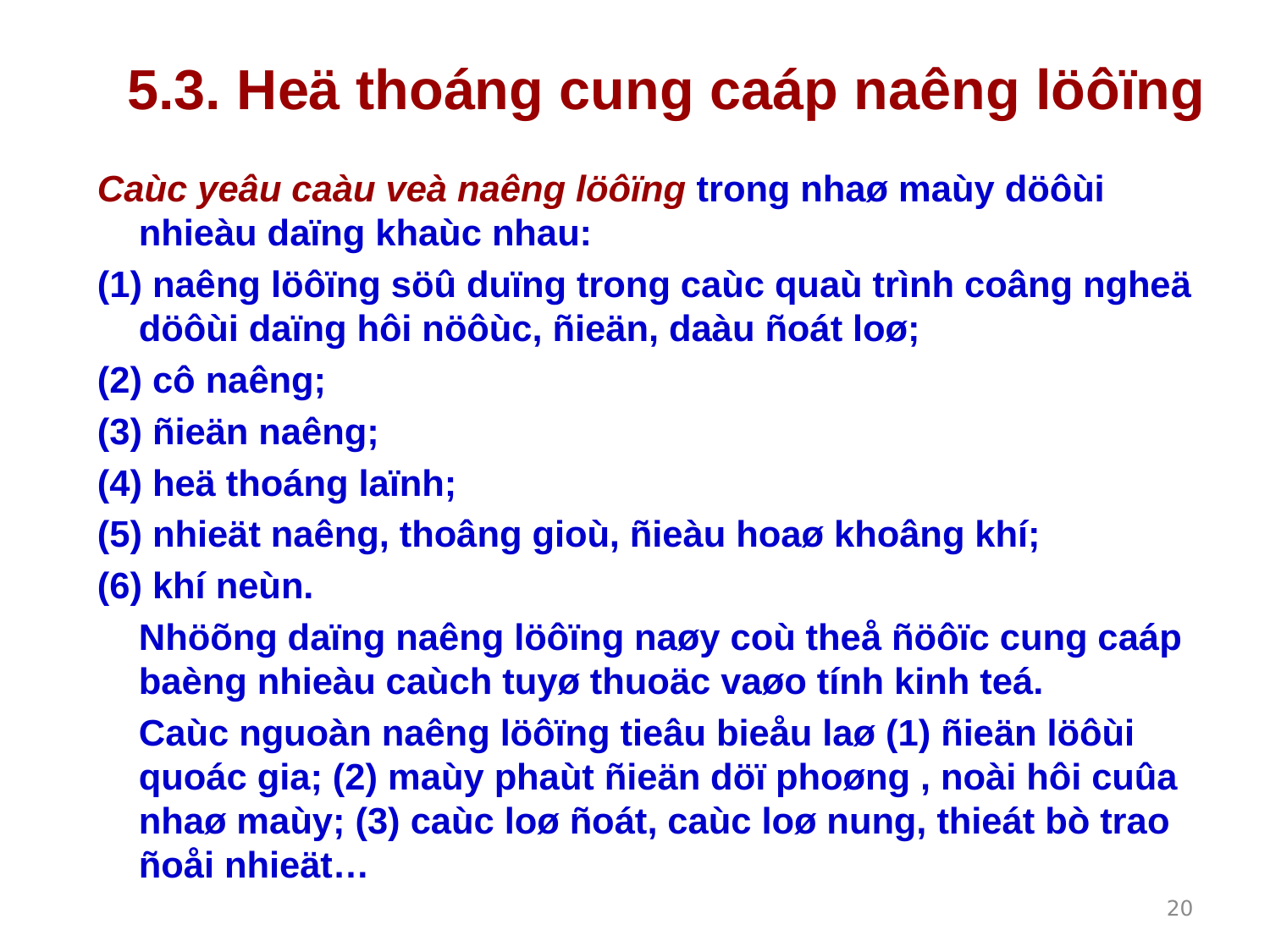

# 5.3. Heä thoáng cung caáp naêng löôïng
Caùc yeâu caàu veà naêng löôïng trong nhaø maùy döôùi nhieàu daïng khaùc nhau:
(1) naêng löôïng söû duïng trong caùc quaù trình coâng ngheä döôùi daïng hôi nöôùc, ñieän, daàu ñoát loø;
(2) cô naêng;
(3) ñieän naêng;
(4) heä thoáng laïnh;
(5) nhieät naêng, thoâng gioù, ñieàu hoaø khoâng khí;
(6) khí neùn.
	Nhöõng daïng naêng löôïng naøy coù theå ñöôïc cung caáp baèng nhieàu caùch tuyø thuoäc vaøo tính kinh teá.
	Caùc nguoàn naêng löôïng tieâu bieåu laø (1) ñieän löôùi quoác gia; (2) maùy phaùt ñieän döï phoøng , noài hôi cuûa nhaø maùy; (3) caùc loø ñoát, caùc loø nung, thieát bò trao ñoåi nhieät…
20